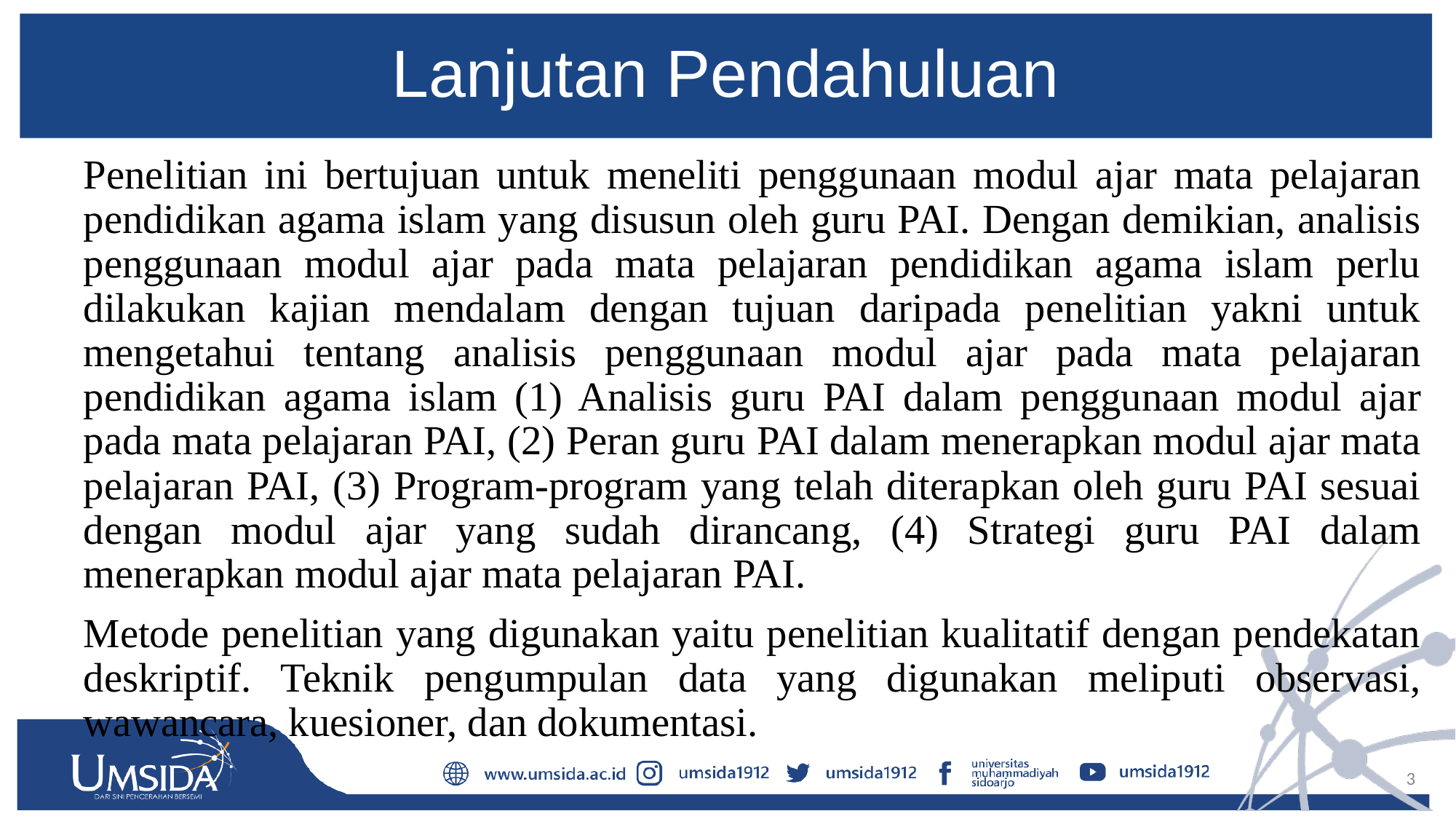

# Lanjutan Pendahuluan
	Penelitian ini bertujuan untuk meneliti penggunaan modul ajar mata pelajaran pendidikan agama islam yang disusun oleh guru PAI. Dengan demikian, analisis penggunaan modul ajar pada mata pelajaran pendidikan agama islam perlu dilakukan kajian mendalam dengan tujuan daripada penelitian yakni untuk mengetahui tentang analisis penggunaan modul ajar pada mata pelajaran pendidikan agama islam (1) Analisis guru PAI dalam penggunaan modul ajar pada mata pelajaran PAI, (2) Peran guru PAI dalam menerapkan modul ajar mata pelajaran PAI, (3) Program-program yang telah diterapkan oleh guru PAI sesuai dengan modul ajar yang sudah dirancang, (4) Strategi guru PAI dalam menerapkan modul ajar mata pelajaran PAI.
	Metode penelitian yang digunakan yaitu penelitian kualitatif dengan pendekatan deskriptif. Teknik pengumpulan data yang digunakan meliputi observasi, wawancara, kuesioner, dan dokumentasi.